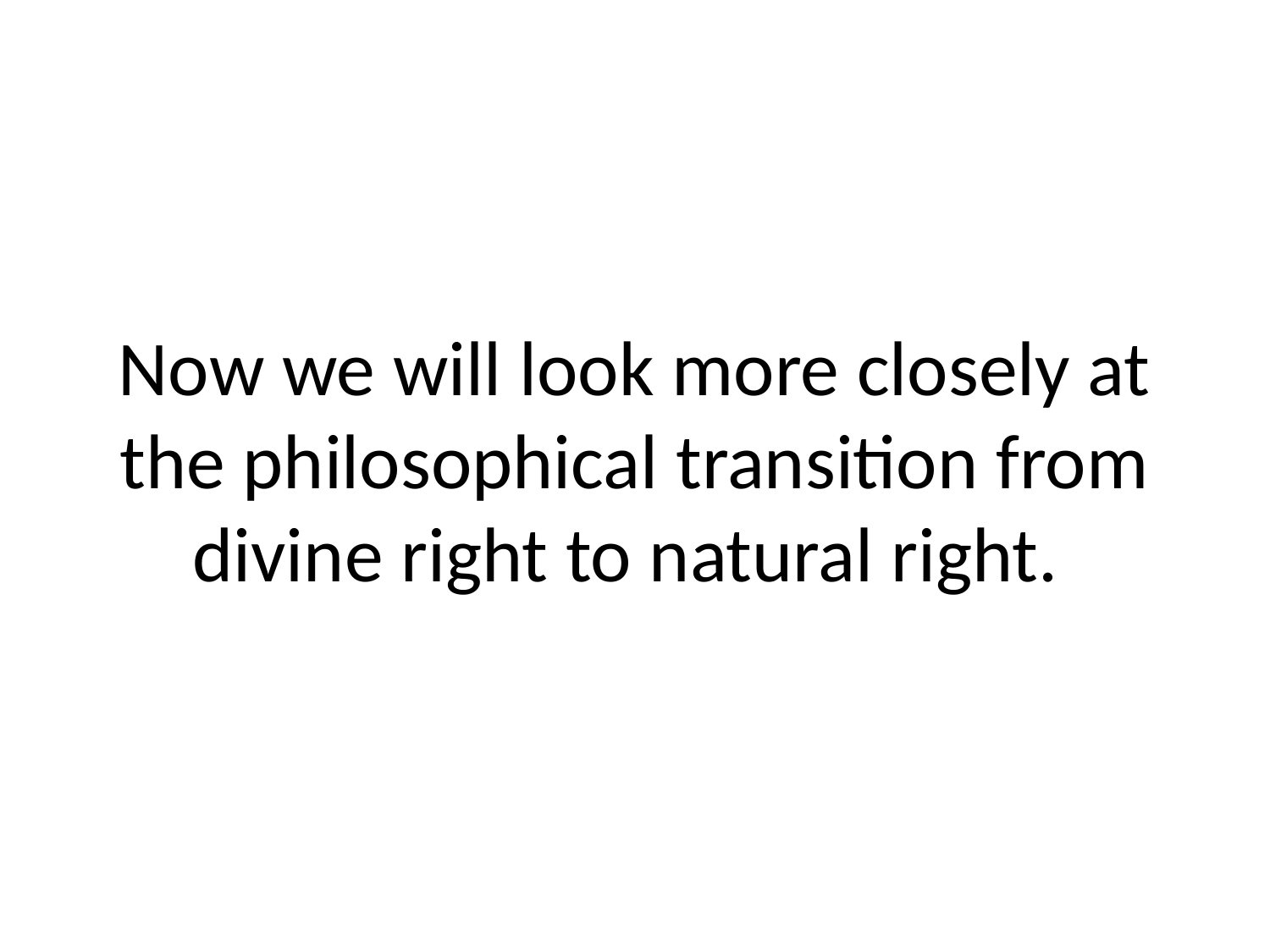

# Now we will look more closely at the philosophical transition from divine right to natural right.